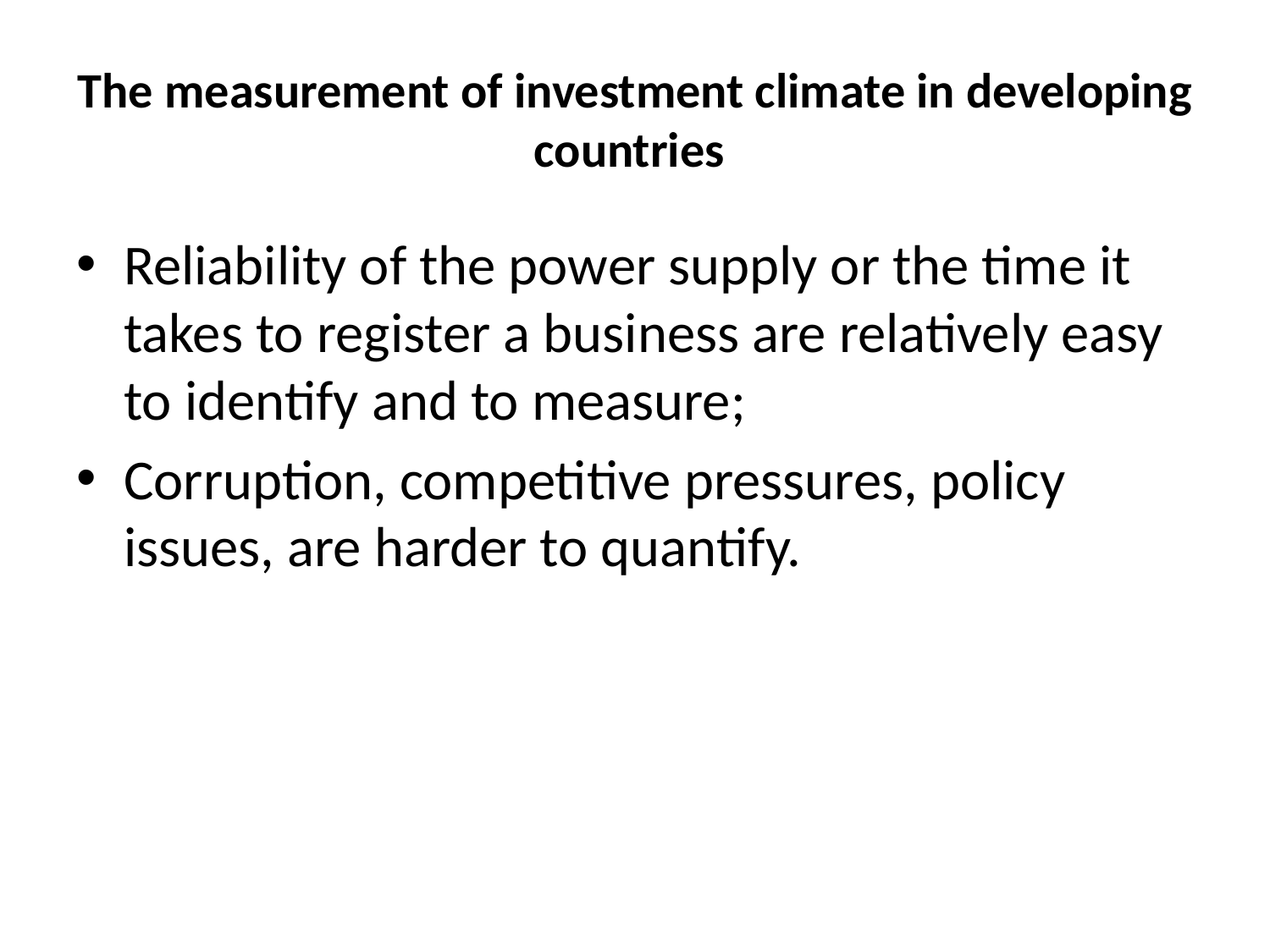

# The measurement of investment climate in developing countries
Reliability of the power supply or the time it takes to register a business are relatively easy to identify and to measure;
Corruption, competitive pressures, policy issues, are harder to quantify.